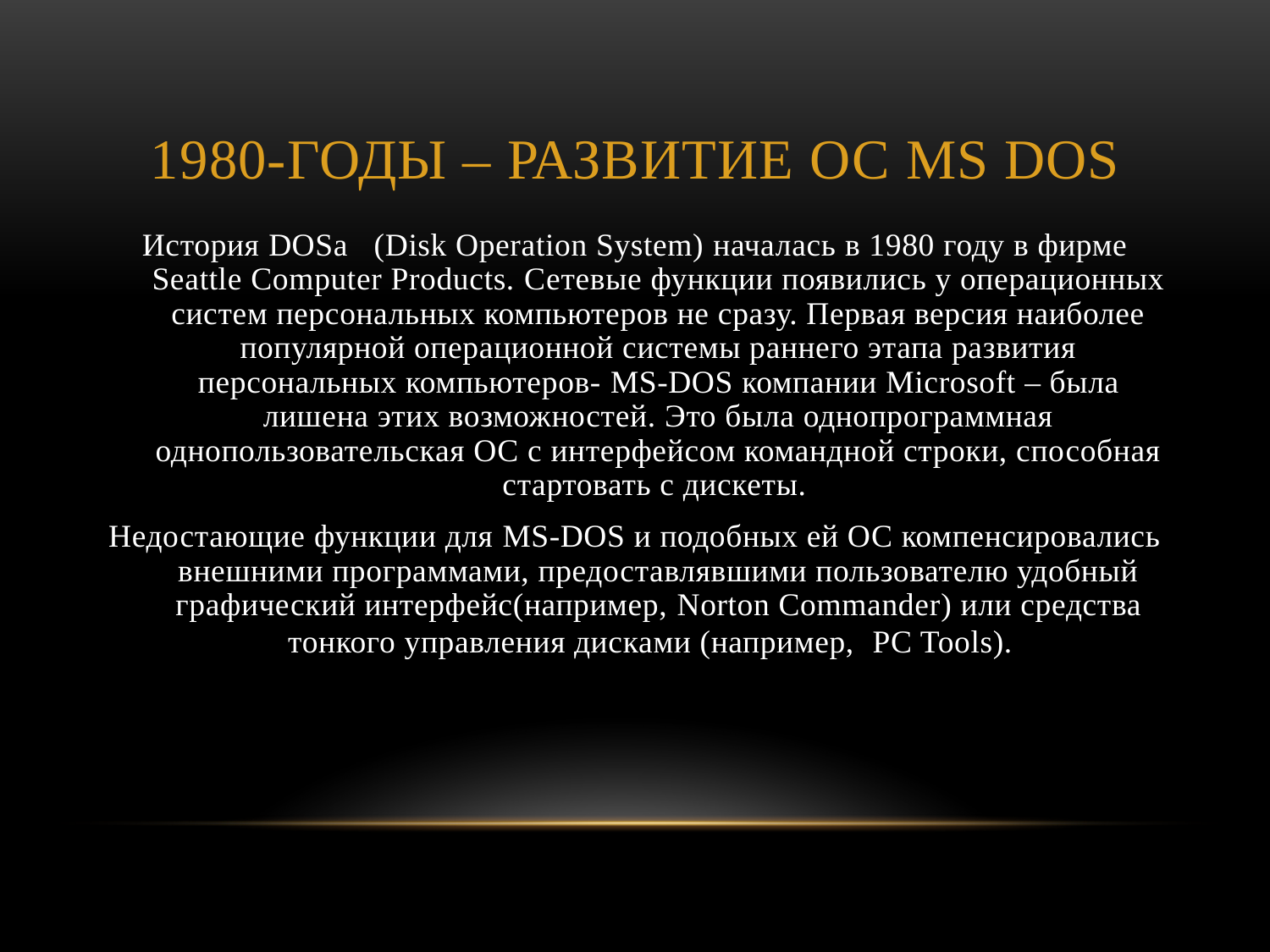

# 1980-годы – развитие ОС MS DOS
История DOSа   (Disk Operation System) началась в 1980 году в фирме Seattle Computer Products. Сетевые функции появились у операционных систем персональных компьютеров не сразу. Первая версия наиболее популярной операционной системы раннего этапа развития персональных компьютеров- MS-DOS компании Microsoft – была лишена этих возможностей. Это была однопрограммная однопользовательская ОС с интерфейсом командной строки, способная стартовать с дискеты.
Недостающие функции для MS-DOS и подобных ей ОС компенсировались внешними программами, предоставлявшими пользователю удобный графический интерфейс(например, Norton Commander) или средства тонкого управления дисками (например,  PC Tools).